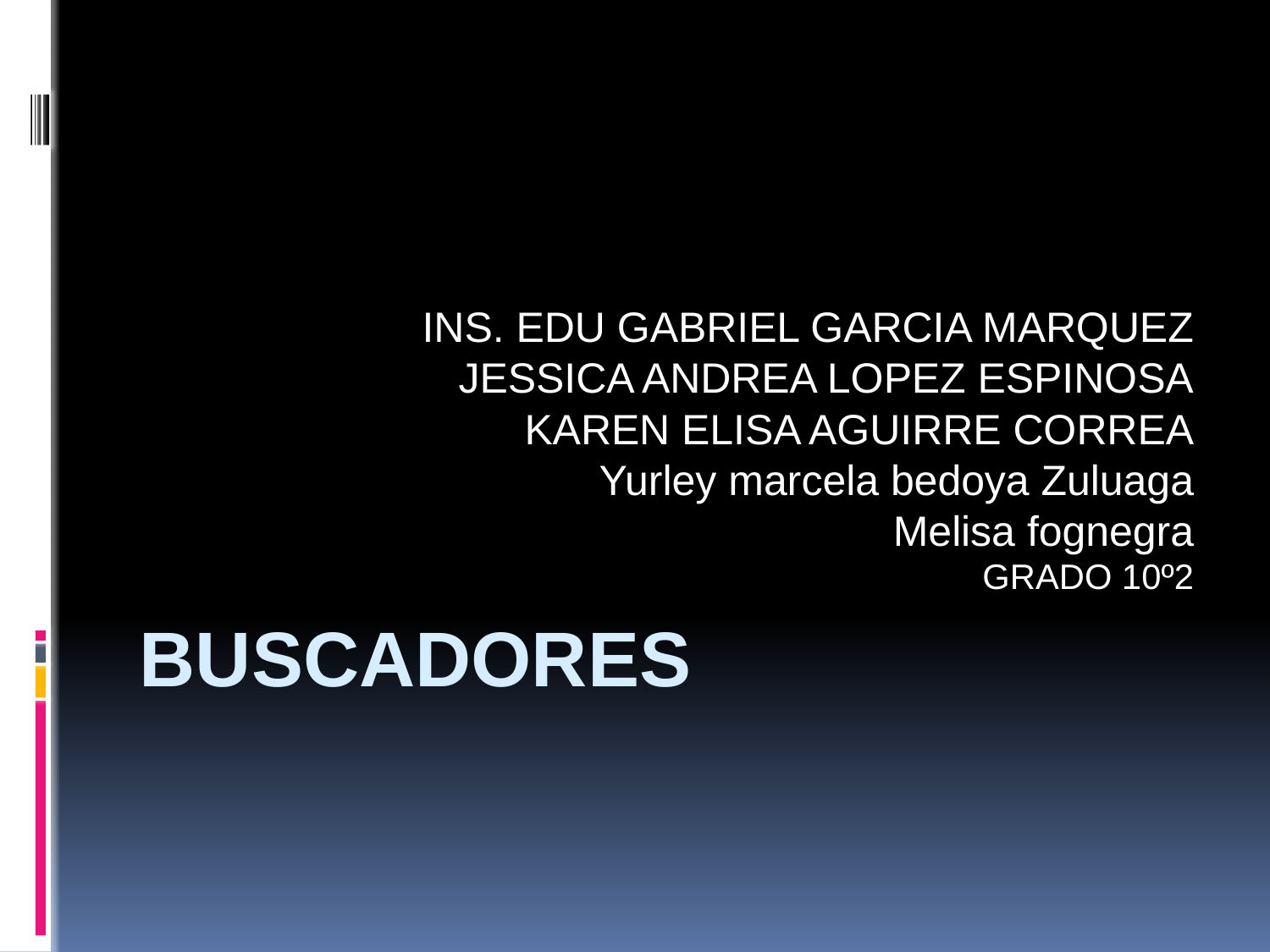

INS. EDU GABRIEL GARCIA MARQUEZ
JESSICA ANDREA LOPEZ ESPINOSA
KAREN ELISA AGUIRRE CORREA
Yurley marcela bedoya Zuluaga
Melisa fognegra
GRADO 10º2
# BUSCADORES